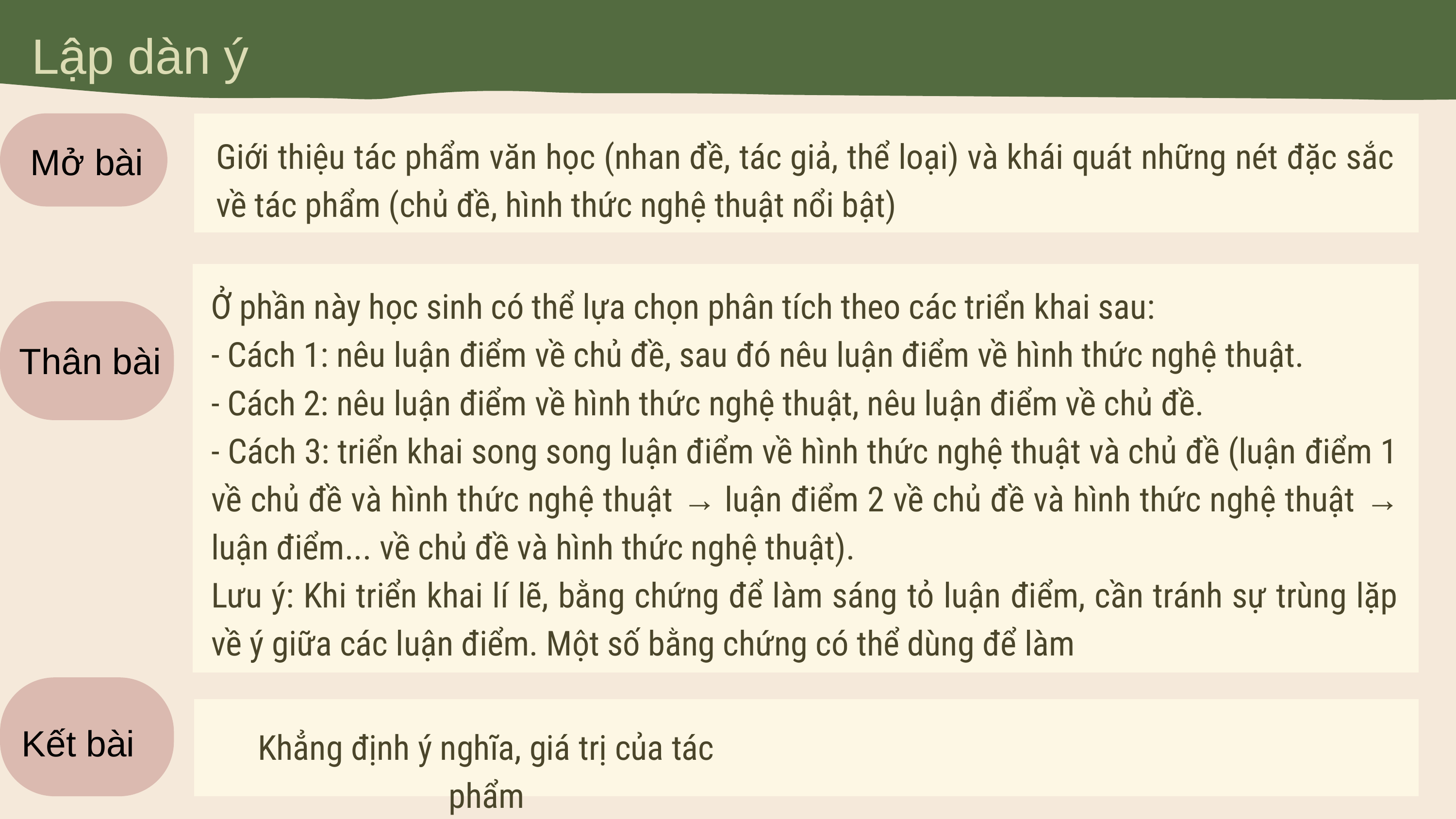

Lập dàn ý

Giới thiệu tác phẩm văn học (nhan đề, tác giả, thể loại) và khái quát những nét đặc sắc về tác phẩm (chủ đề, hình thức nghệ thuật nổi bật)

Mở bài

Ở phần này học sinh có thể lựa chọn phân tích theo các triển khai sau:
- Cách 1: nêu luận điểm về chủ đề, sau đó nêu luận điểm về hình thức nghệ thuật.
- Cách 2: nêu luận điểm về hình thức nghệ thuật, nêu luận điểm về chủ đề.
- Cách 3: triển khai song song luận điểm về hình thức nghệ thuật và chủ đề (luận điểm 1 về chủ đề và hình thức nghệ thuật → luận điểm 2 về chủ đề và hình thức nghệ thuật → luận điểm... về chủ đề và hình thức nghệ thuật).
Lưu ý: Khi triển khai lí lẽ, bằng chứng để làm sáng tỏ luận điểm, cần tránh sự trùng lặp về ý giữa các luận điểm. Một số bằng chứng có thể dùng để làm

Thân bài

Kết bài
Khẳng định ý nghĩa, giá trị của tác phẩm